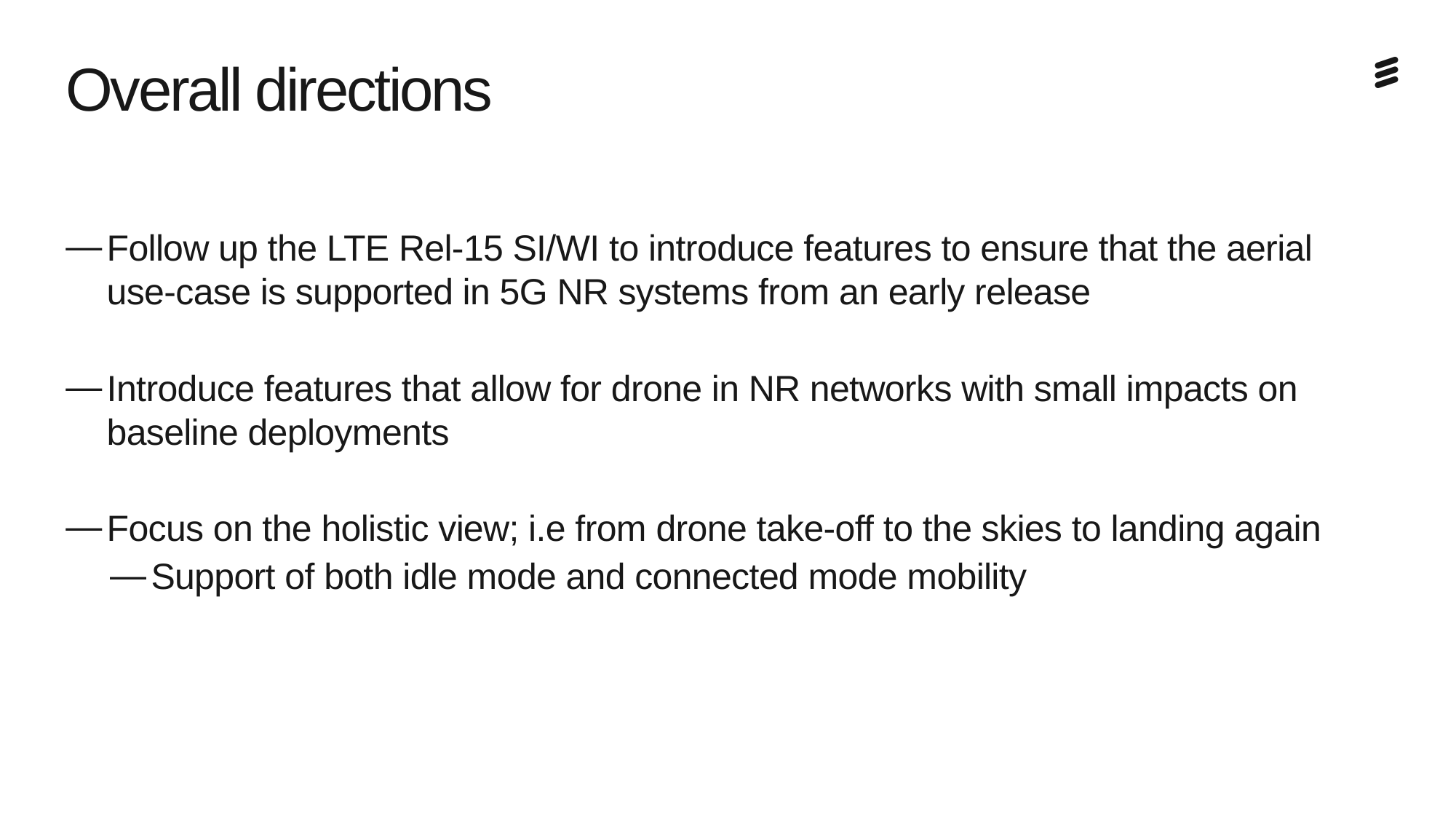

# Overall directions
Follow up the LTE Rel-15 SI/WI to introduce features to ensure that the aerial use-case is supported in 5G NR systems from an early release

Introduce features that allow for drone in NR networks with small impacts on baseline deployments

Focus on the holistic view; i.e from drone take-off to the skies to landing again
Support of both idle mode and connected mode mobility